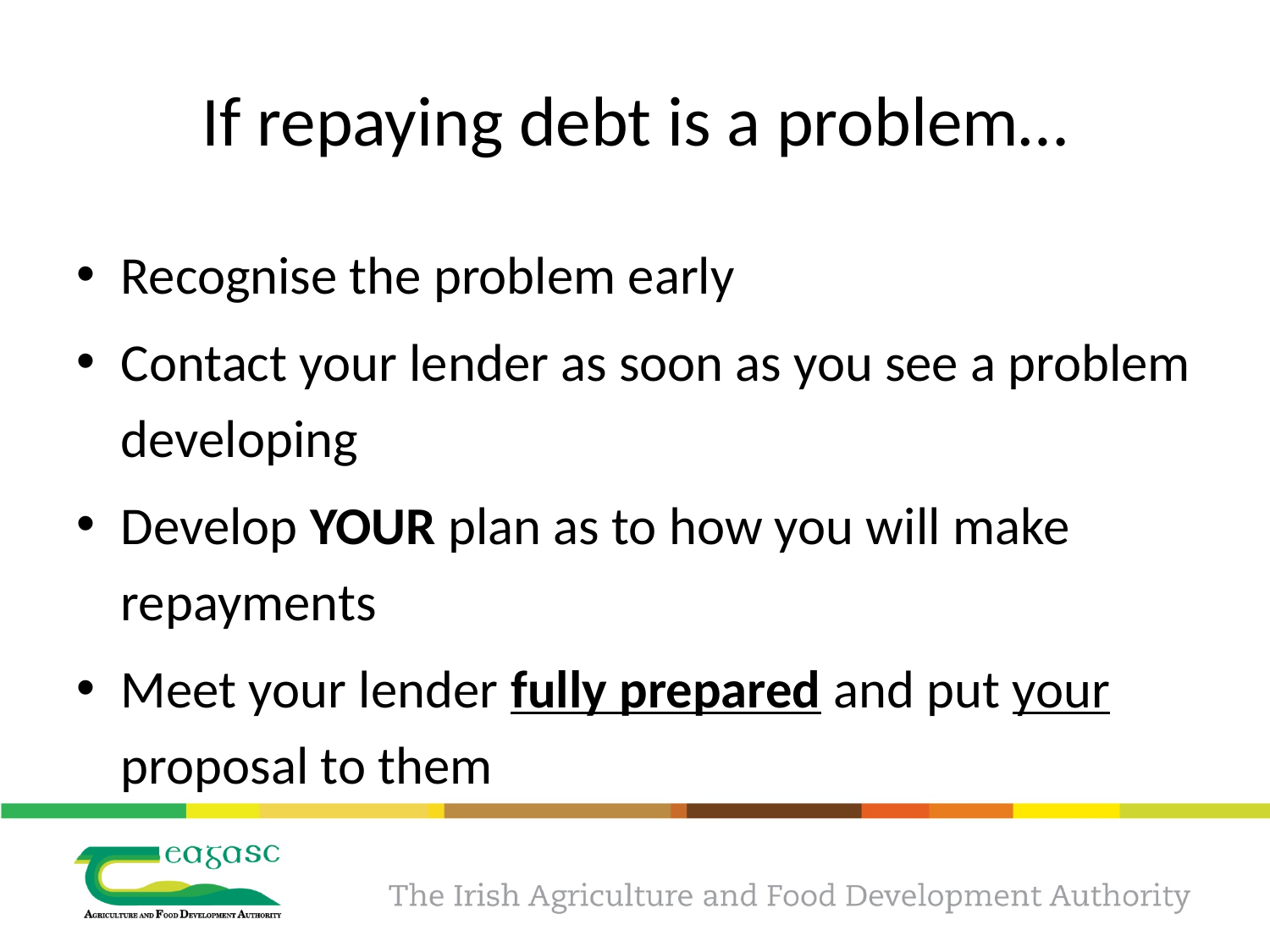

# If repaying debt is a problem…
Recognise the problem early
Contact your lender as soon as you see a problem developing
Develop YOUR plan as to how you will make repayments
Meet your lender fully prepared and put your proposal to them